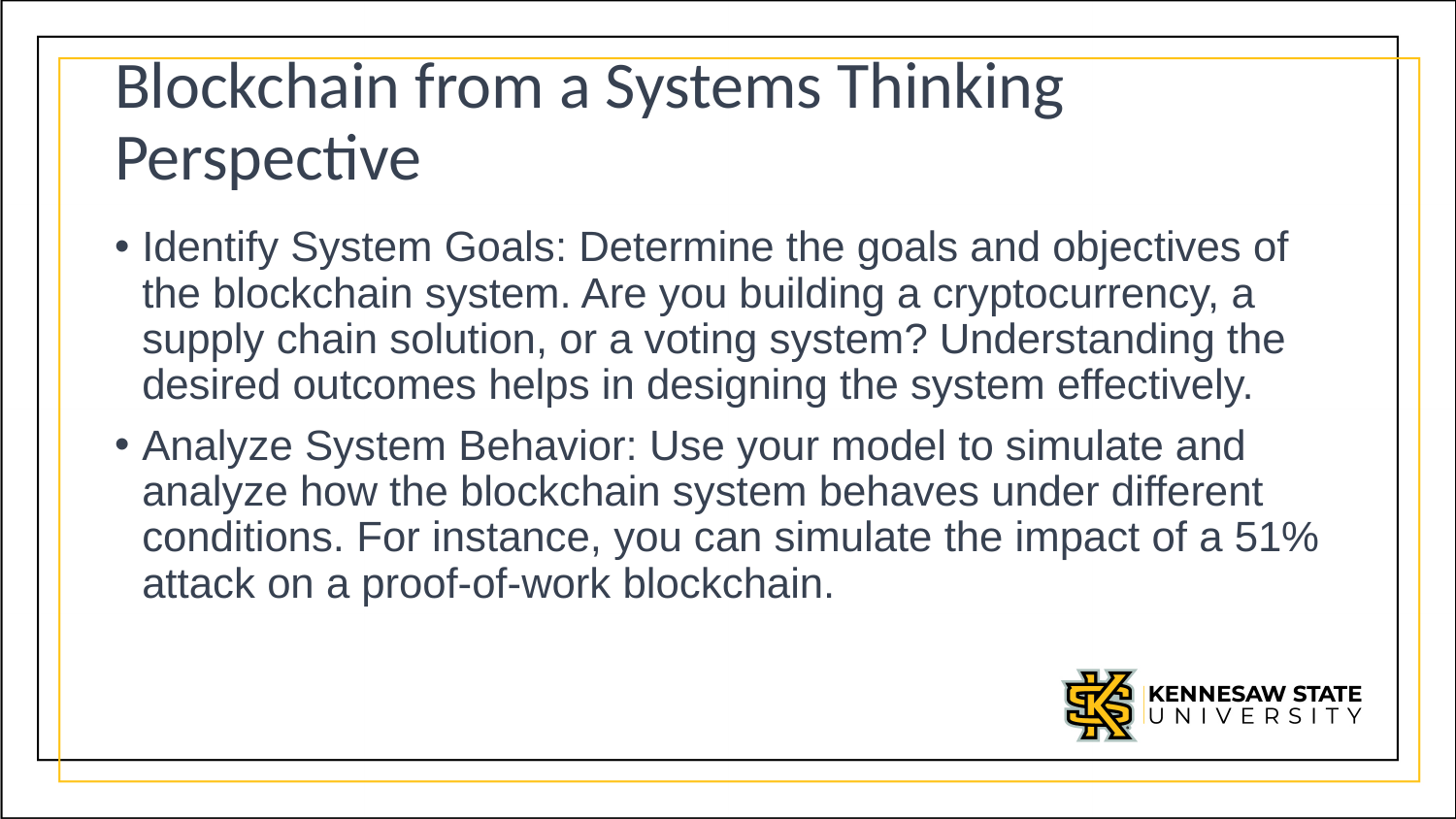

# Blockchain from a Systems Thinking Perspective
Identify System Goals: Determine the goals and objectives of the blockchain system. Are you building a cryptocurrency, a supply chain solution, or a voting system? Understanding the desired outcomes helps in designing the system effectively.
Analyze System Behavior: Use your model to simulate and analyze how the blockchain system behaves under different conditions. For instance, you can simulate the impact of a 51% attack on a proof-of-work blockchain.